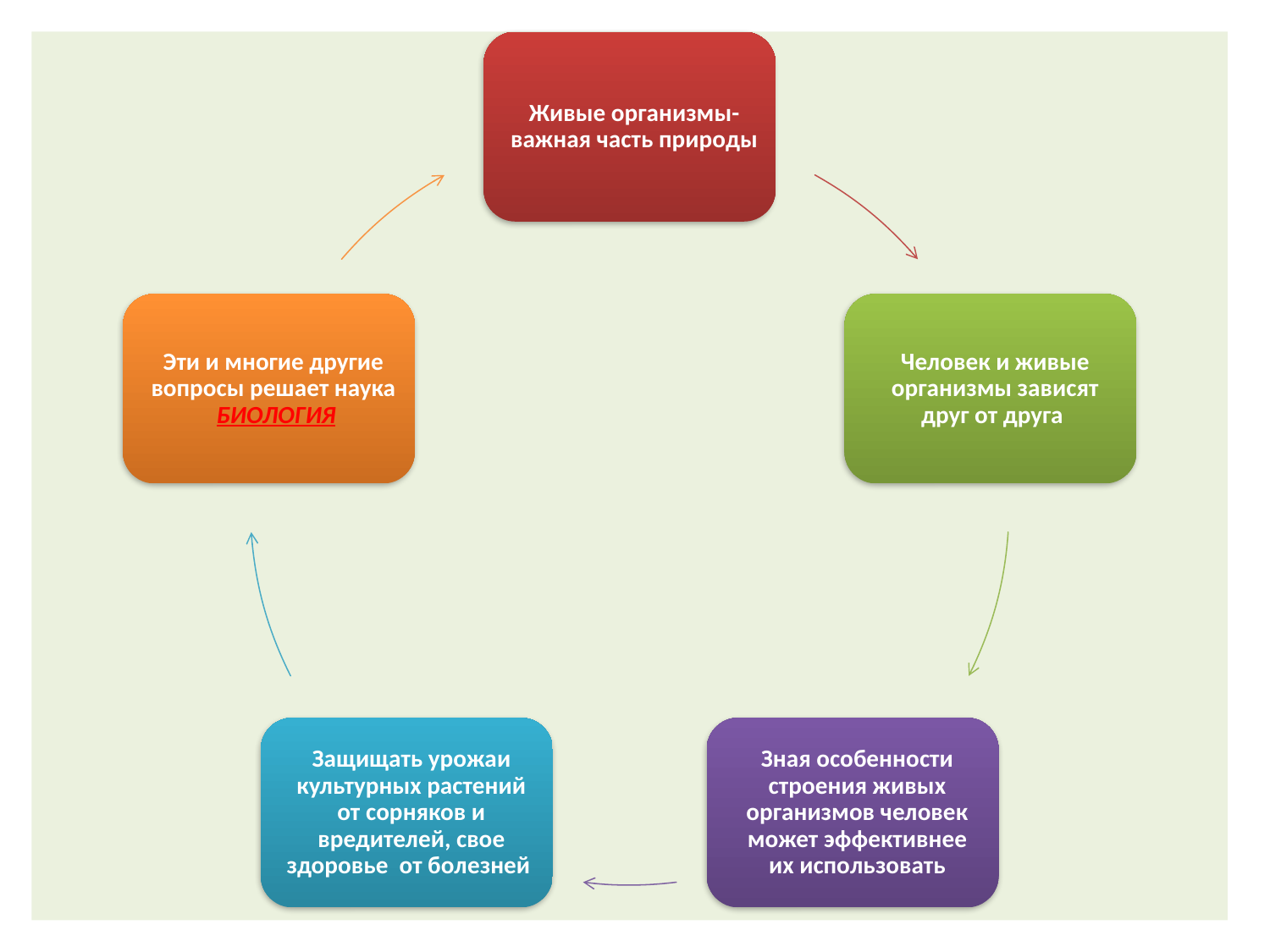

Живые организмы- важная часть природы
Человек и живые организмы зависят друг от друга
Зная особенности строения живых организмов человек может эффективнее их использовать
Защищать урожаи культурных растений от сорняков и вредителей, свое здоровье  от болезней
Эти и многие другие вопросы решает наука  БИОЛОГИЯ
www.sliderpoint.org